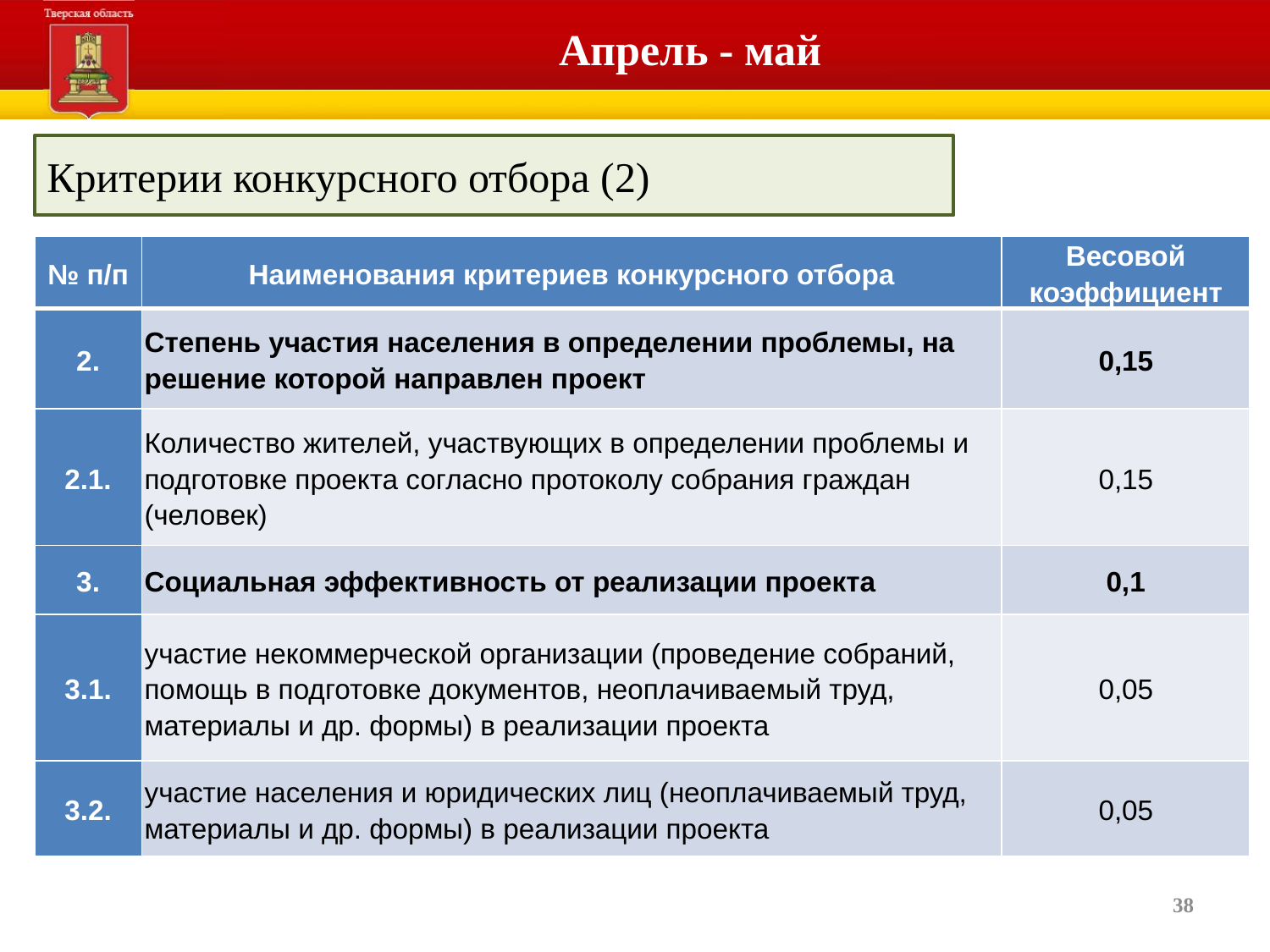

# Апрель - май
Критерии конкурсного отбора (2)
| № п/п | Наименования критериев конкурсного отбора | Весовой коэффициент |
| --- | --- | --- |
| 2. | Степень участия населения в определении проблемы, на решение которой направлен проект | 0,15 |
| 2.1. | Количество жителей, участвующих в определении проблемы и подготовке проекта согласно протоколу собрания граждан (человек) | 0,15 |
| 3. | Социальная эффективность от реализации проекта | 0,1 |
| 3.1. | участие некоммерческой организации (проведение собраний, помощь в подготовке документов, неоплачиваемый труд, материалы и др. формы) в реализации проекта | 0,05 |
| 3.2. | участие населения и юридических лиц (неоплачиваемый труд, материалы и др. формы) в реализации проекта | 0,05 |
38